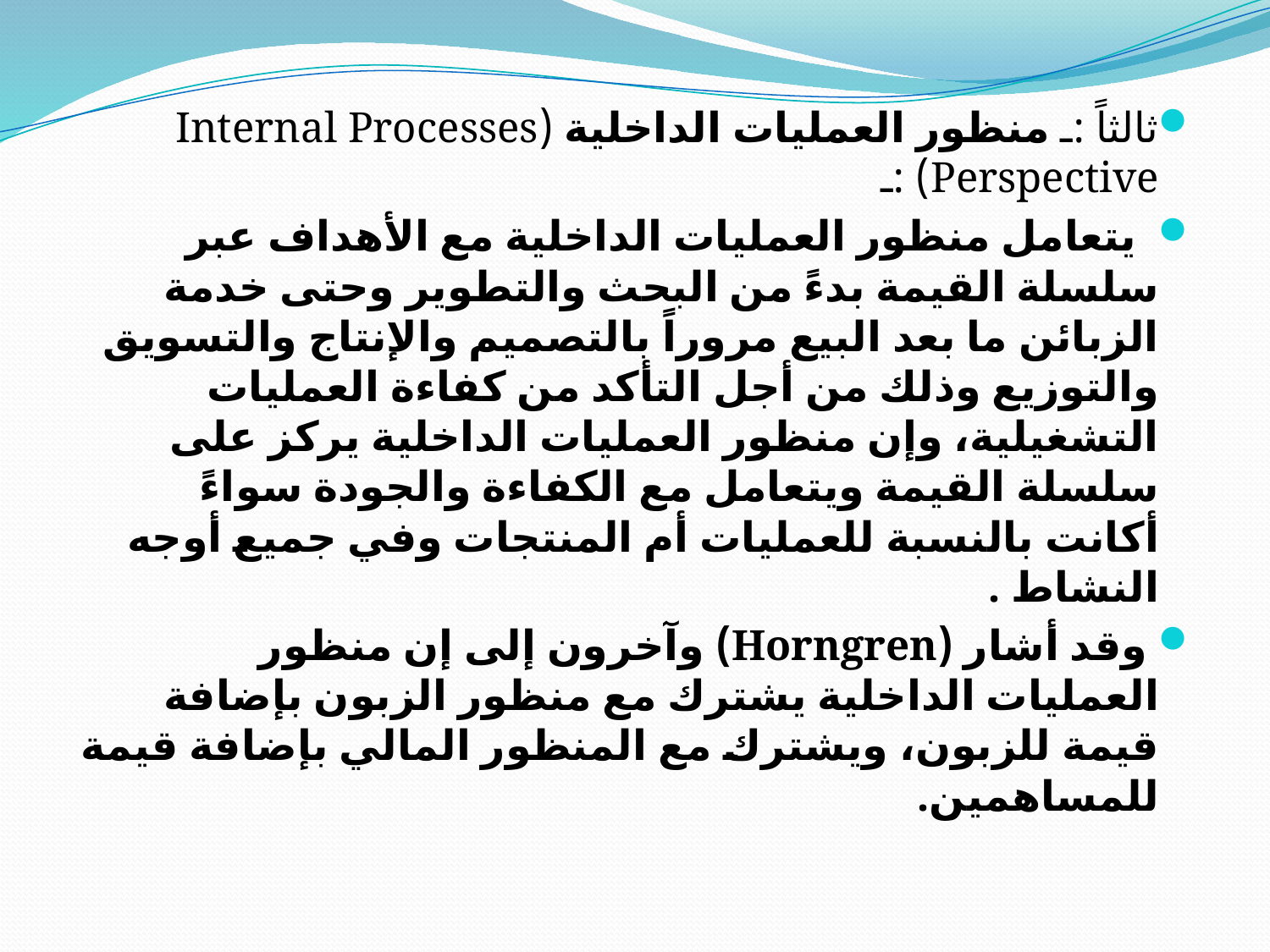

ثالثاً :ـ منظور العمليات الداخلية (Internal Processes Perspective) :ـ
  يتعامل منظور العمليات الداخلية مع الأهداف عبر سلسلة القيمة بدءً من البحث والتطوير وحتى خدمة الزبائن ما بعد البيع مروراً بالتصميم والإنتاج والتسويق والتوزيع وذلك من أجل التأكد من كفاءة العمليات التشغيلية، وإن منظور العمليات الداخلية يركز على سلسلة القيمة ويتعامل مع الكفاءة والجودة سواءً أكانت بالنسبة للعمليات أم المنتجات وفي جميع أوجه النشاط .
 وقد أشار (Horngren) وآخرون إلى إن منظور العمليات الداخلية يشترك مع منظور الزبون بإضافة قيمة للزبون، ويشترك مع المنظور المالي بإضافة قيمة للمساهمين.
#